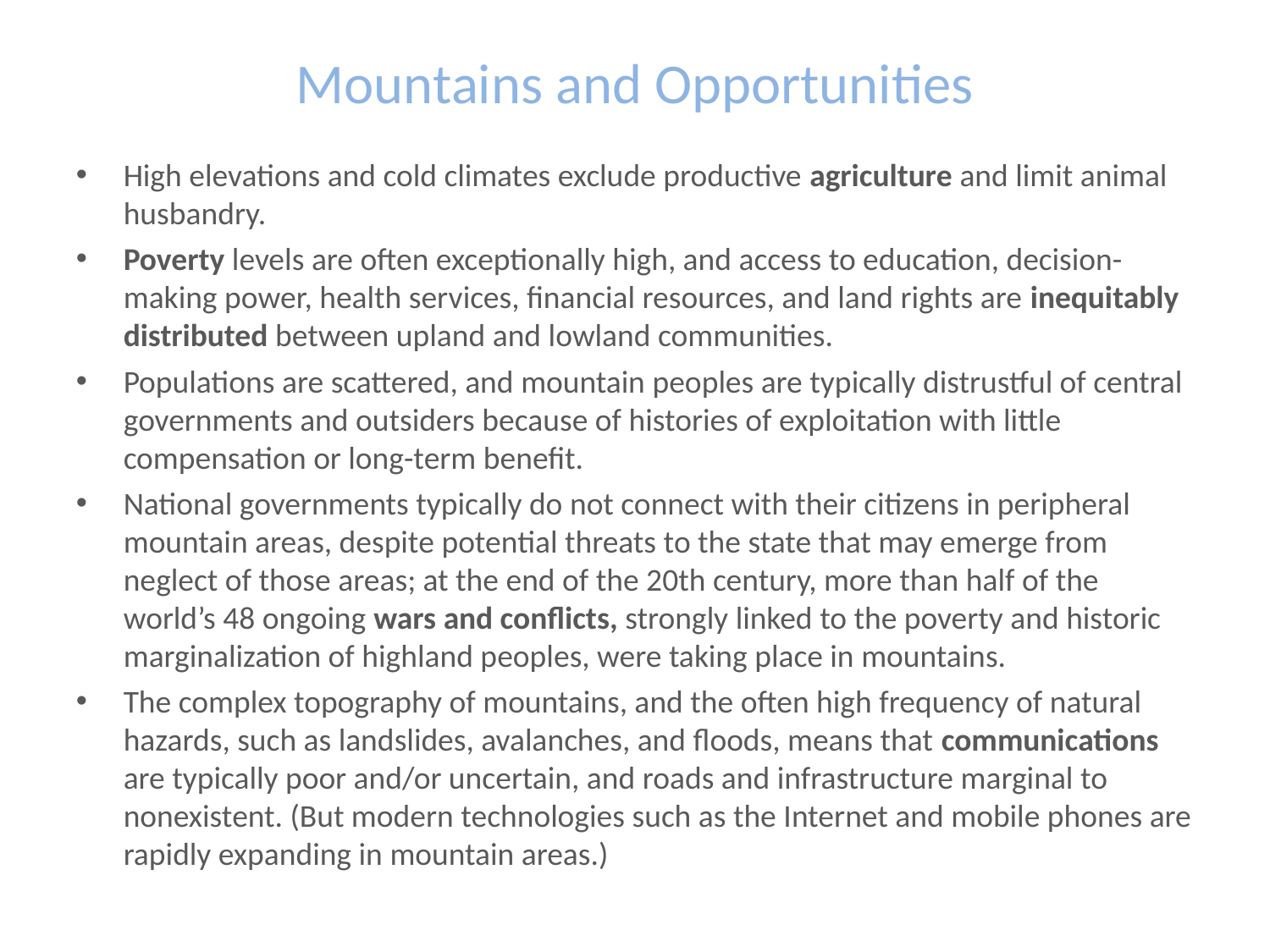

# Mountains and Opportunities
High elevations and cold climates exclude productive agriculture and limit animal husbandry.
Poverty levels are often exceptionally high, and access to education, decision-making power, health services, financial resources, and land rights are inequitably distributed between upland and lowland communities.
Populations are scattered, and mountain peoples are typically distrustful of central governments and outsiders because of histories of exploitation with little compensation or long-term benefit.
National governments typically do not connect with their citizens in peripheral mountain areas, despite potential threats to the state that may emerge from neglect of those areas; at the end of the 20th century, more than half of the world’s 48 ongoing wars and conflicts, strongly linked to the poverty and historic marginalization of highland peoples, were taking place in mountains.
The complex topography of mountains, and the often high frequency of natural hazards, such as landslides, avalanches, and floods, means that communications are typically poor and/or uncertain, and roads and infrastructure marginal to nonexistent. (But modern technologies such as the Internet and mobile phones are rapidly expanding in mountain areas.)